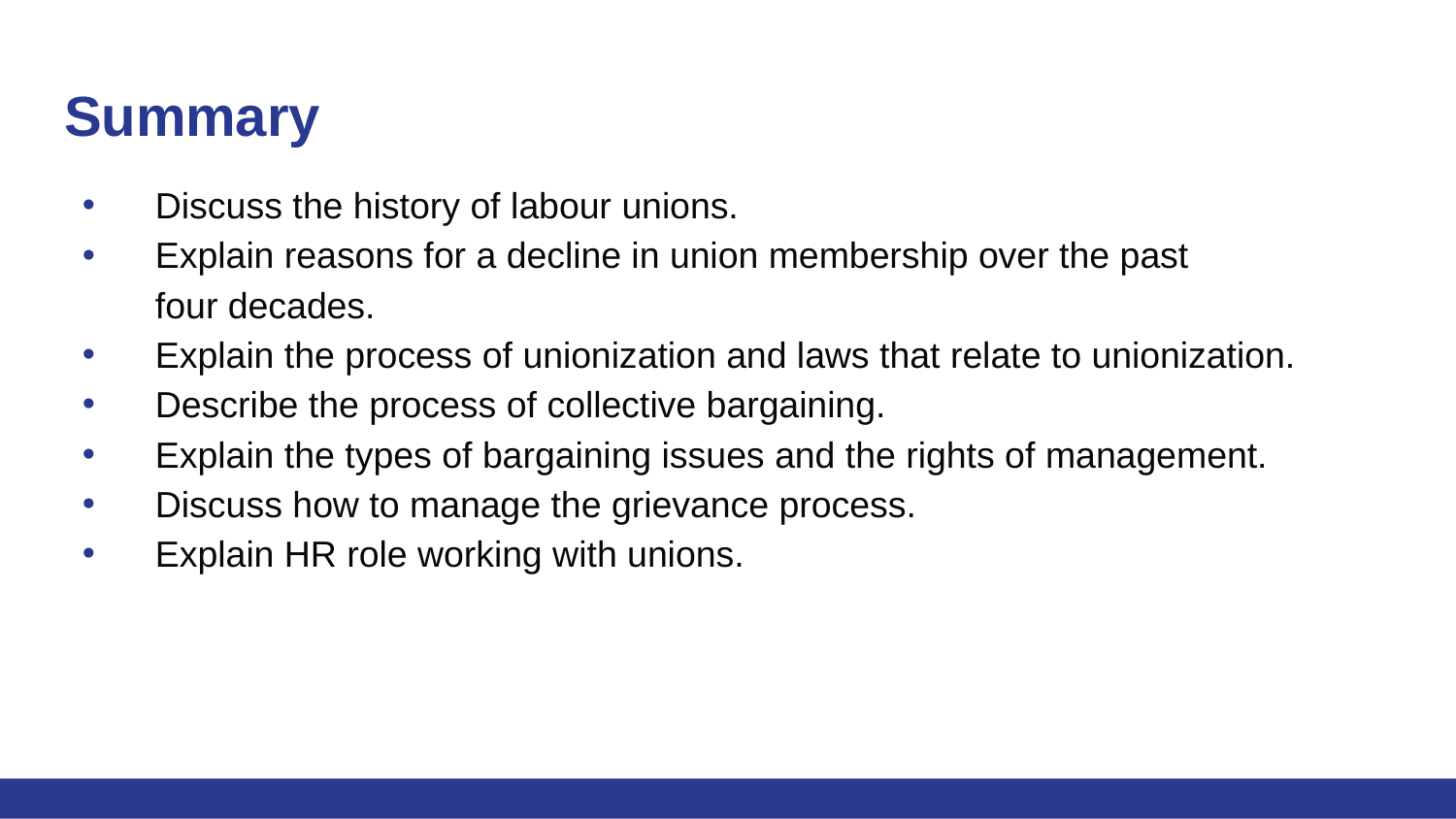

# Summary
Discuss the history of labour unions.
Explain reasons for a decline in union membership over the past four decades.
Explain the process of unionization and laws that relate to unionization.
Describe the process of collective bargaining.
Explain the types of bargaining issues and the rights of management.
Discuss how to manage the grievance process.
Explain HR role working with unions.